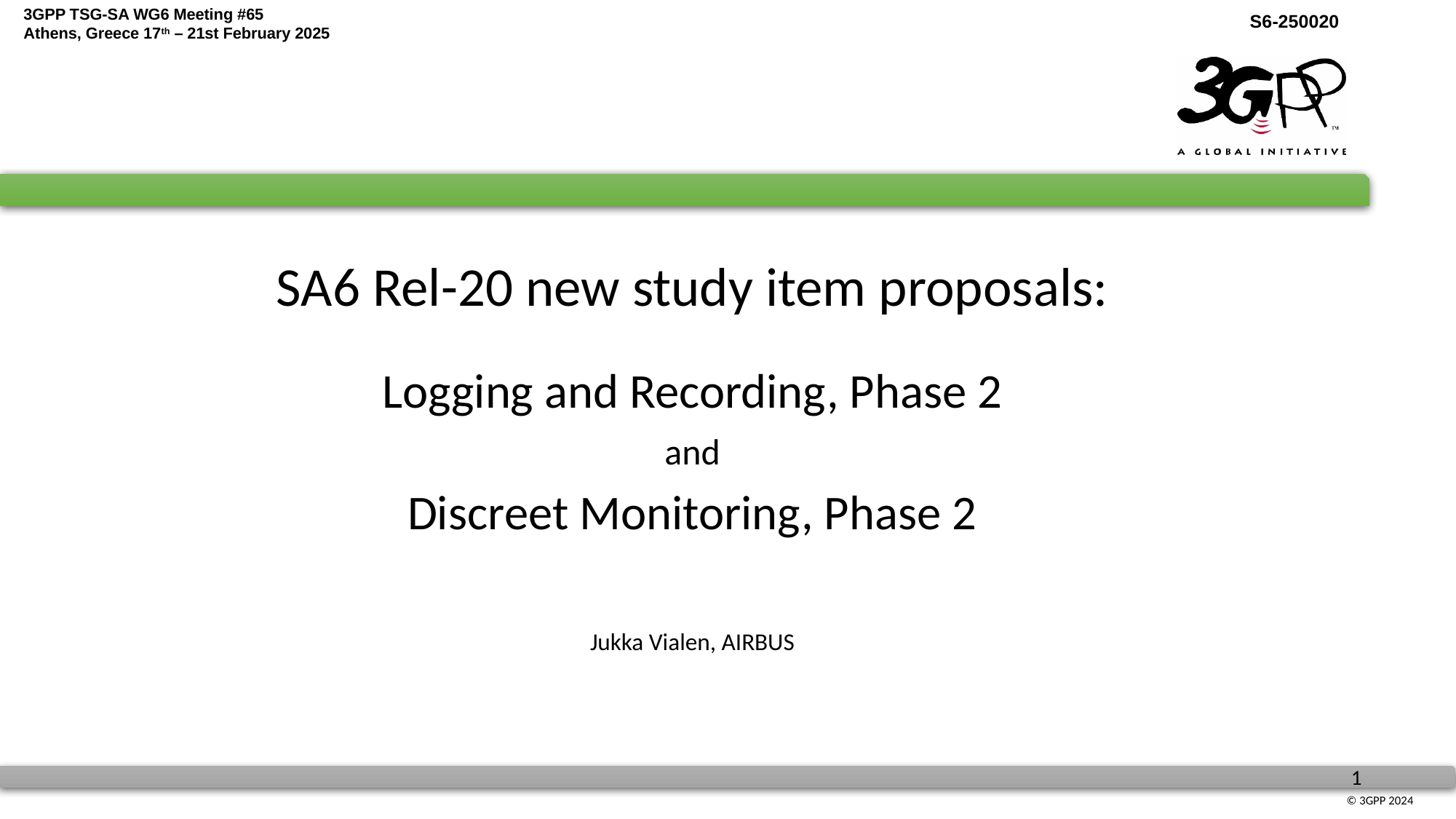

SA6 Rel-20 new study item proposals:

Logging and Recording, Phase 2
and
Discreet Monitoring, Phase 2

Jukka Vialen, AIRBUS